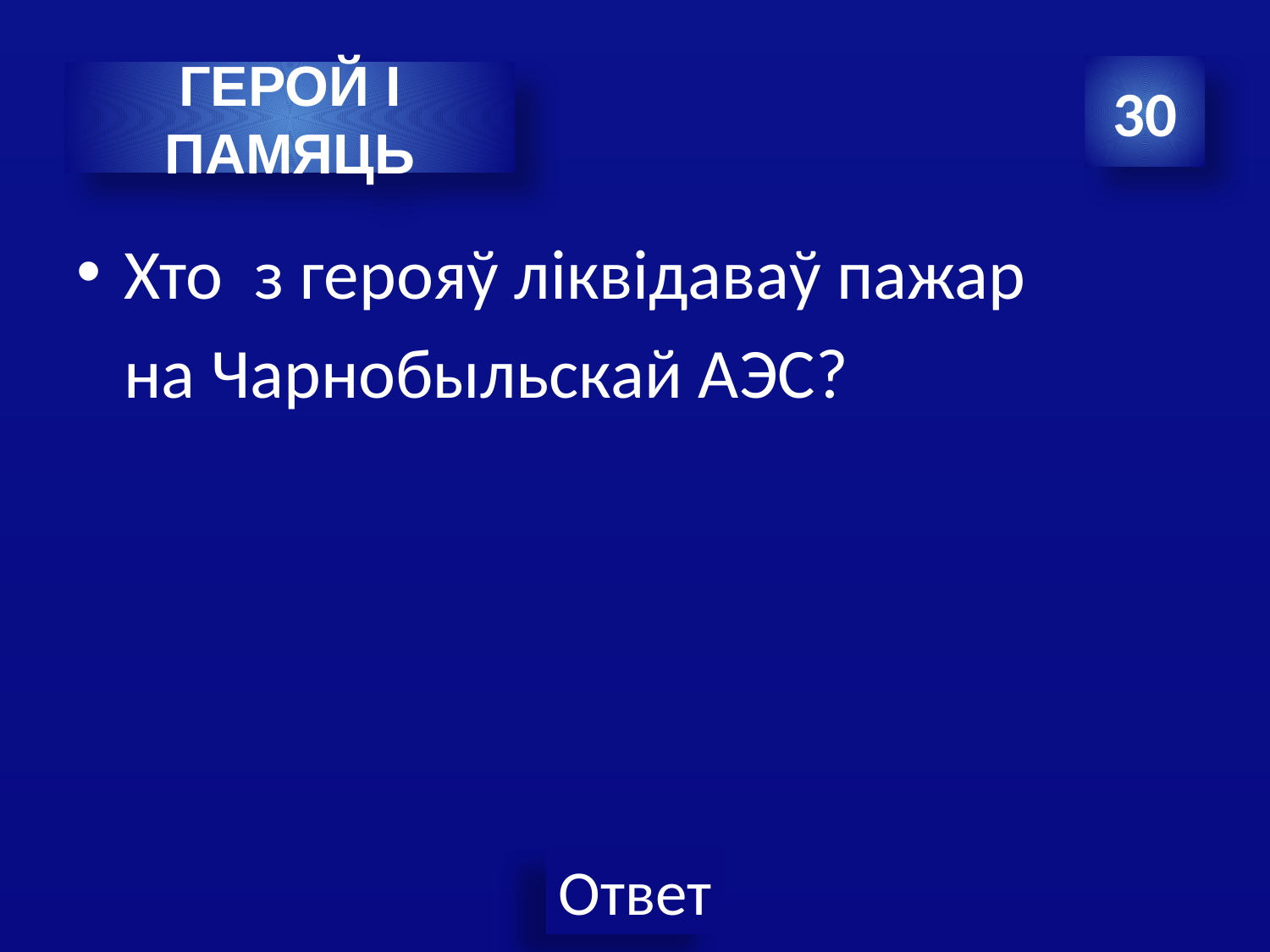

#
30
ГЕРОЙ І ПАМЯЦЬ
Хто  з герояў ліквідаваў пажар
   на Чарнобыльскай АЭС?